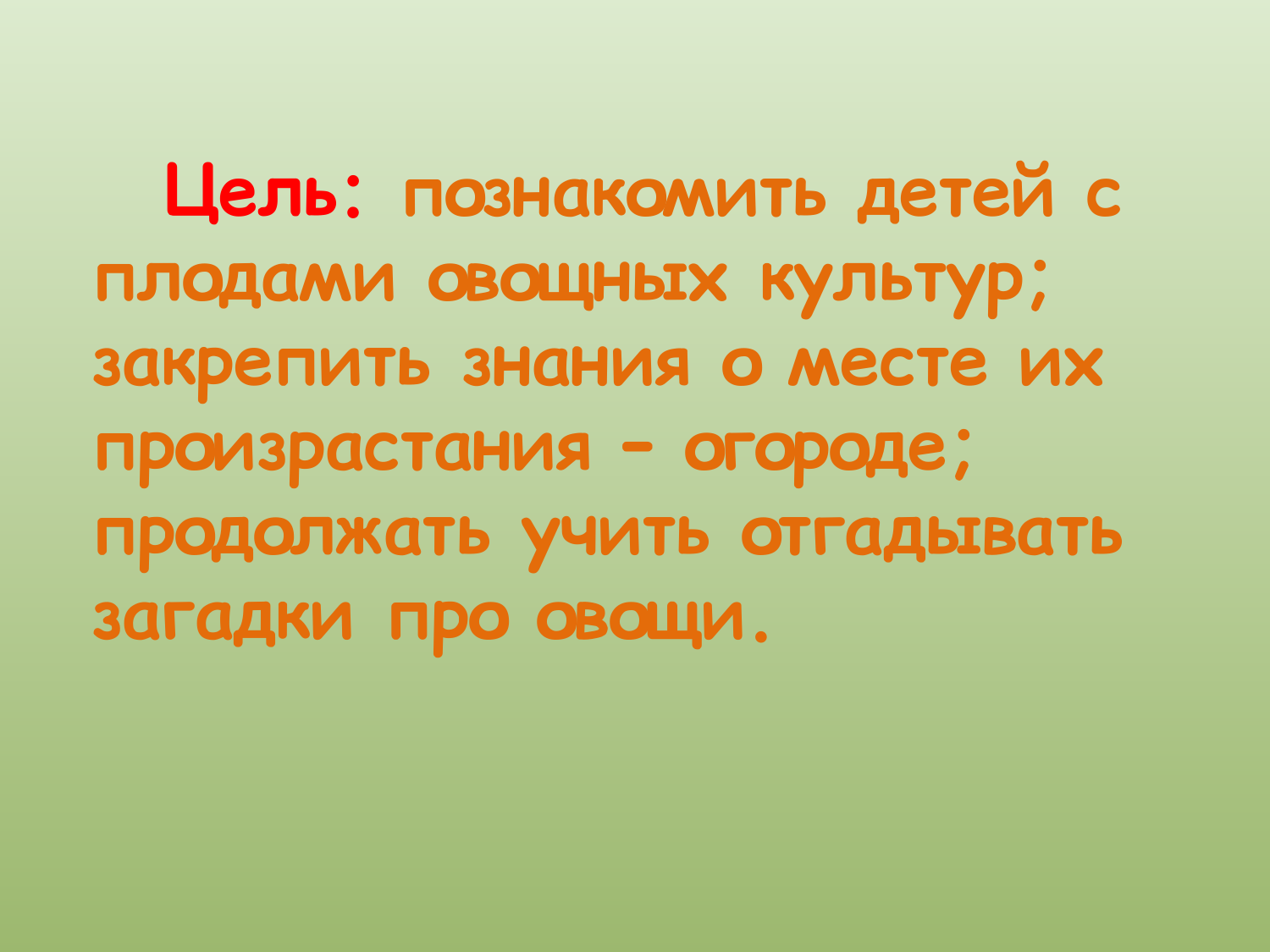

Цель: познакомить детей с плодами овощных культур; закрепить знания о месте их произрастания – огороде; продолжать учить отгадывать загадки про овощи.